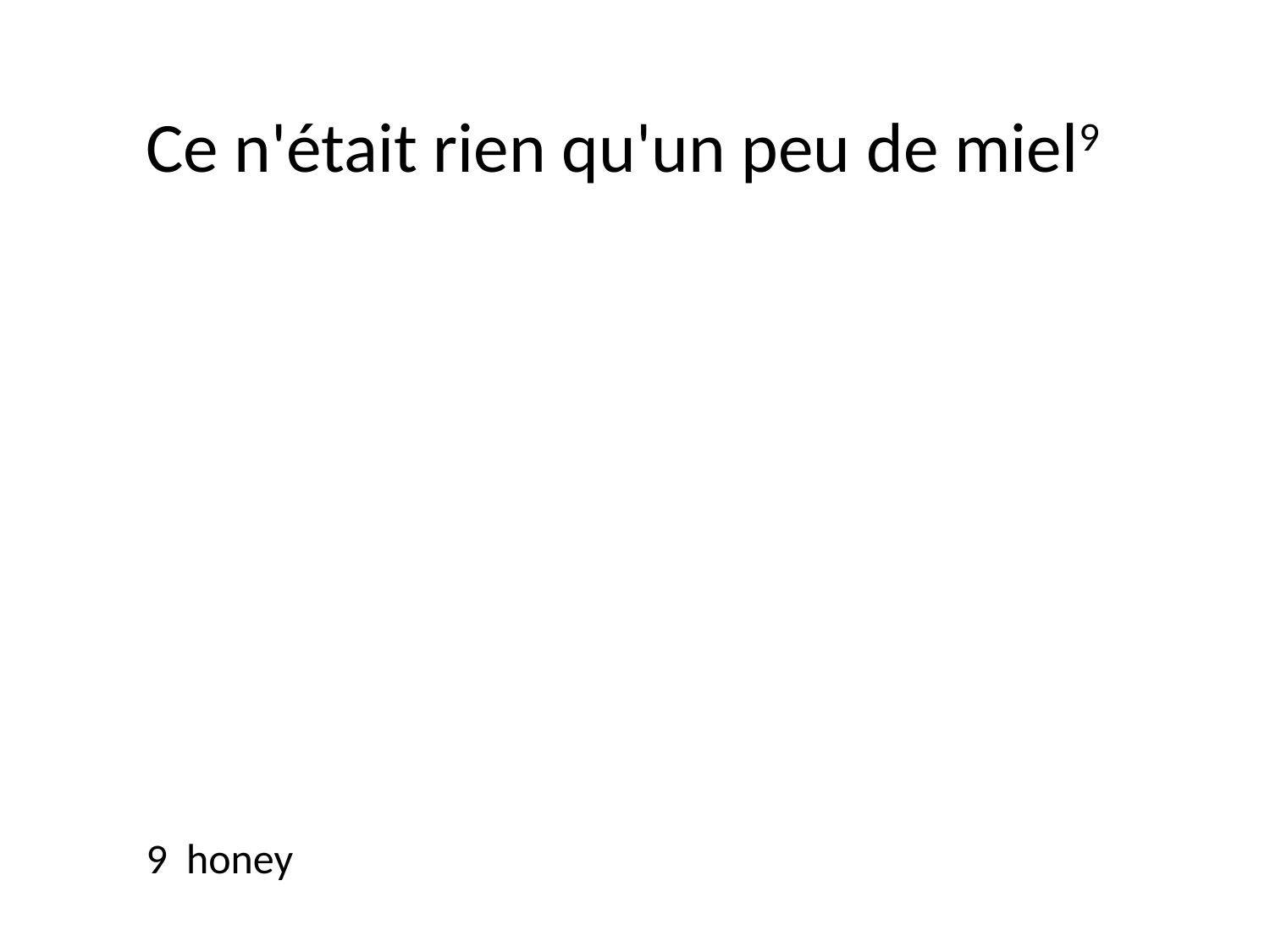

Ce n'était rien qu'un peu de miel9
9  honey